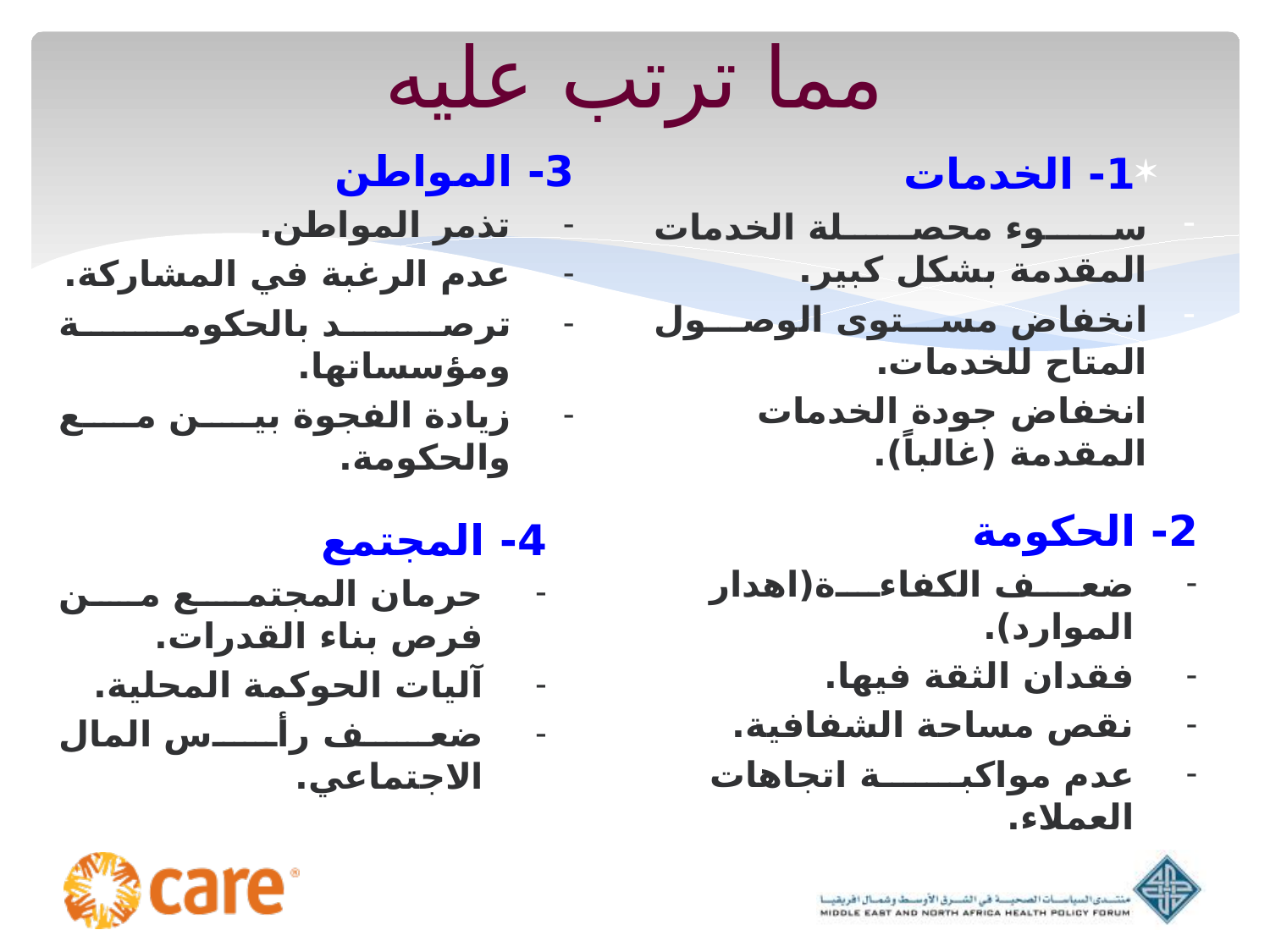

# مما ترتب عليه
3- المواطن
تذمر المواطن.
عدم الرغبة في المشاركة.
ترصد بالحكومة ومؤسساتها.
زيادة الفجوة بين مع والحكومة.
1- الخدمات
سوء محصلة الخدمات المقدمة بشكل كبير.
انخفاض مستوى الوصول المتاح للخدمات.
انخفاض جودة الخدمات المقدمة (غالباً).
2- الحكومة
ضعف الكفاءة(اهدار الموارد).
فقدان الثقة فيها.
نقص مساحة الشفافية.
عدم مواكبة اتجاهات العملاء.

4- المجتمع
حرمان المجتمع من فرص بناء القدرات.
آليات الحوكمة المحلية.
ضعف رأس المال الاجتماعي.